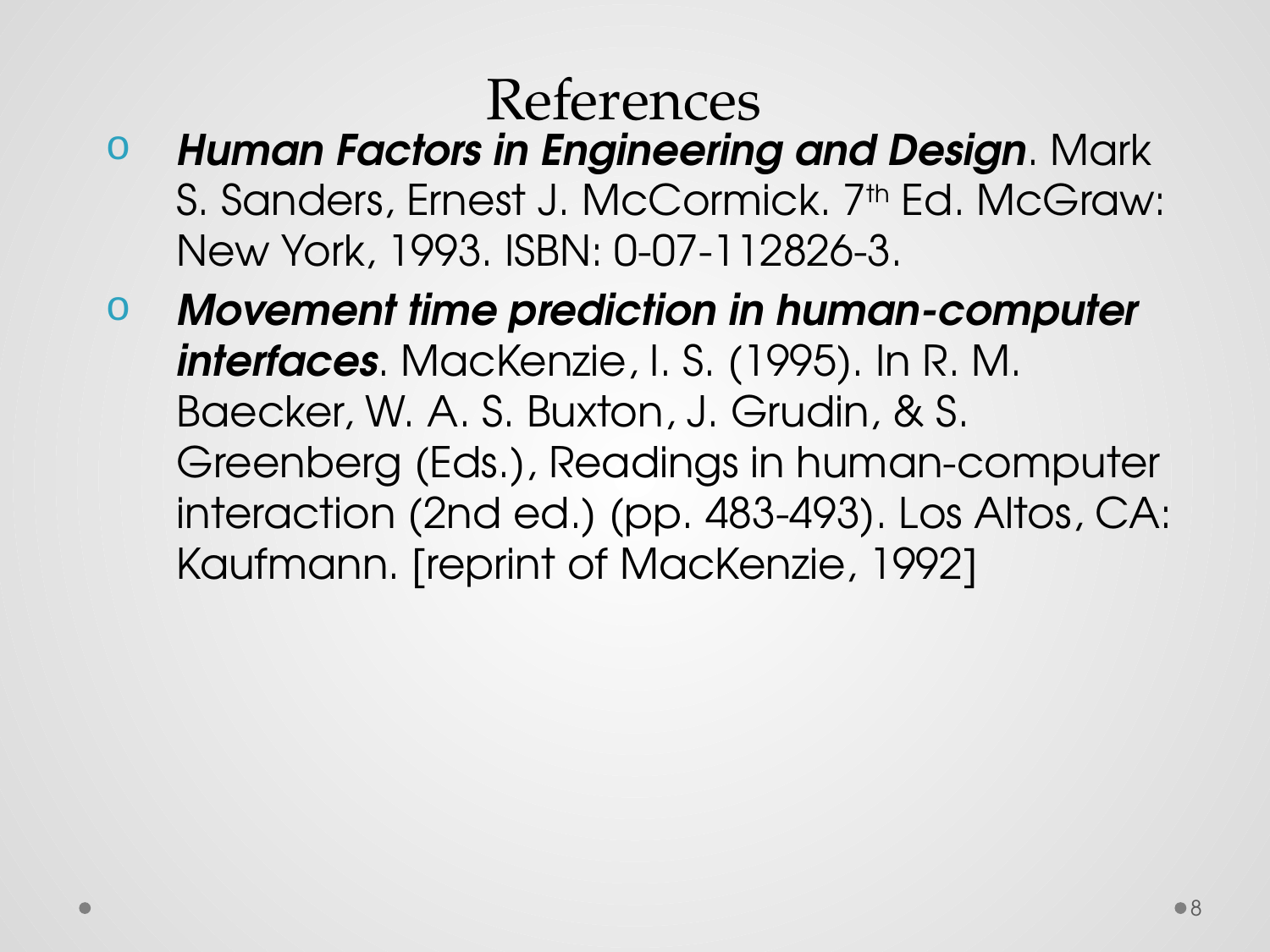

# References

Human Factors in Engineering and Design. Mark S. Sanders, Ernest J. McCormick. 7th Ed. McGraw: New York, 1993. ISBN: 0-07-112826-3.
Movement time prediction in human-computer interfaces. MacKenzie, I. S. (1995). In R. M. Baecker, W. A. S. Buxton, J. Grudin, & S. Greenberg (Eds.), Readings in human-computer interaction (2nd ed.) (pp. 483-493). Los Altos, CA: Kaufmann. [reprint of MacKenzie, 1992]
8